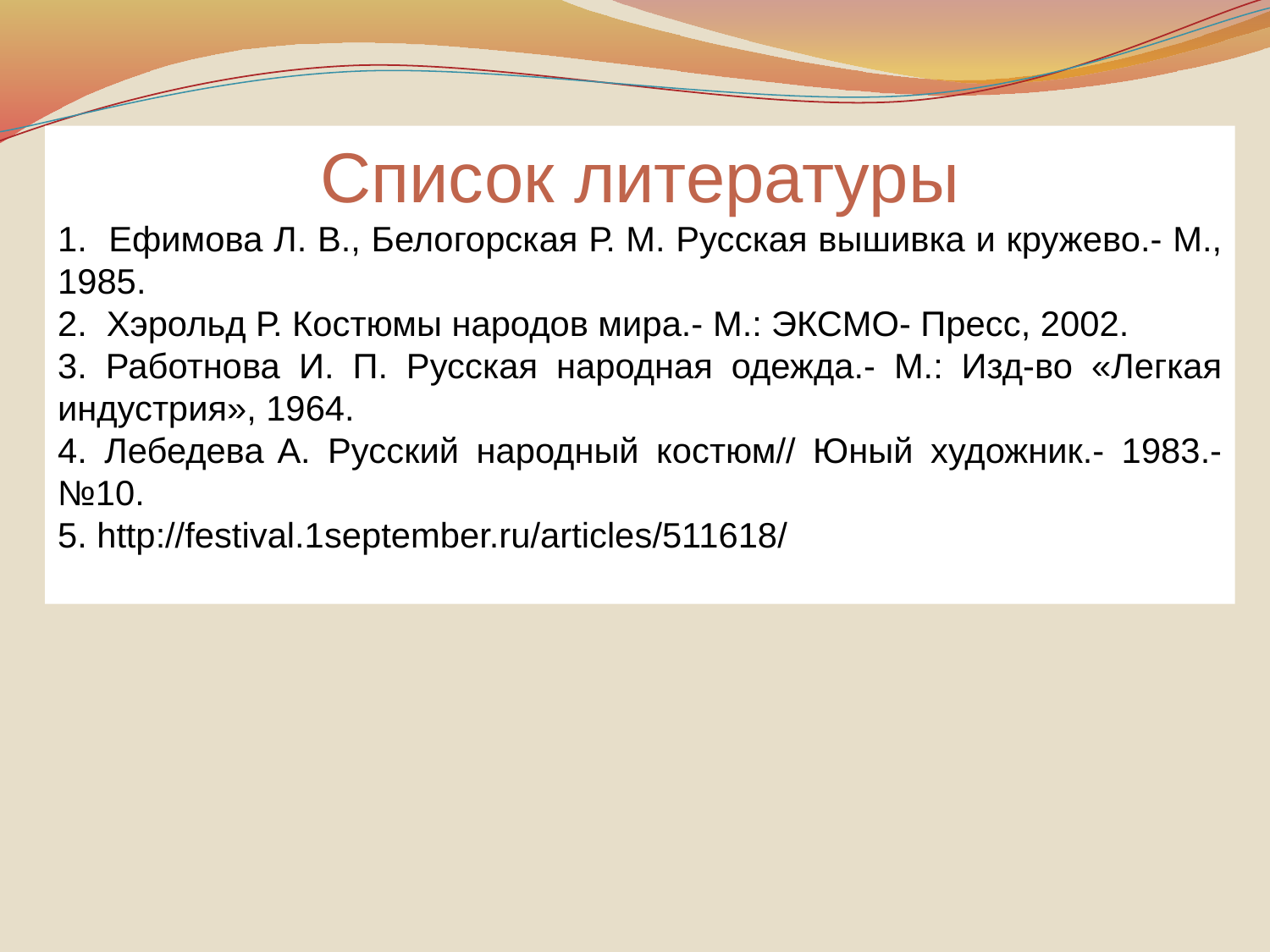

Список литературы
1.  Ефимова Л. В., Белогорская Р. М. Русская вышивка и кружево.- М., 1985.
2.  Хэрольд Р. Костюмы народов мира.- М.: ЭКСМО- Пресс, 2002.
3. Работнова И. П. Русская народная одежда.- М.: Изд-во «Легкая индустрия», 1964.
4. Лебедева А. Русский народный костюм// Юный художник.- 1983.- №10.
5. http://festival.1september.ru/articles/511618/